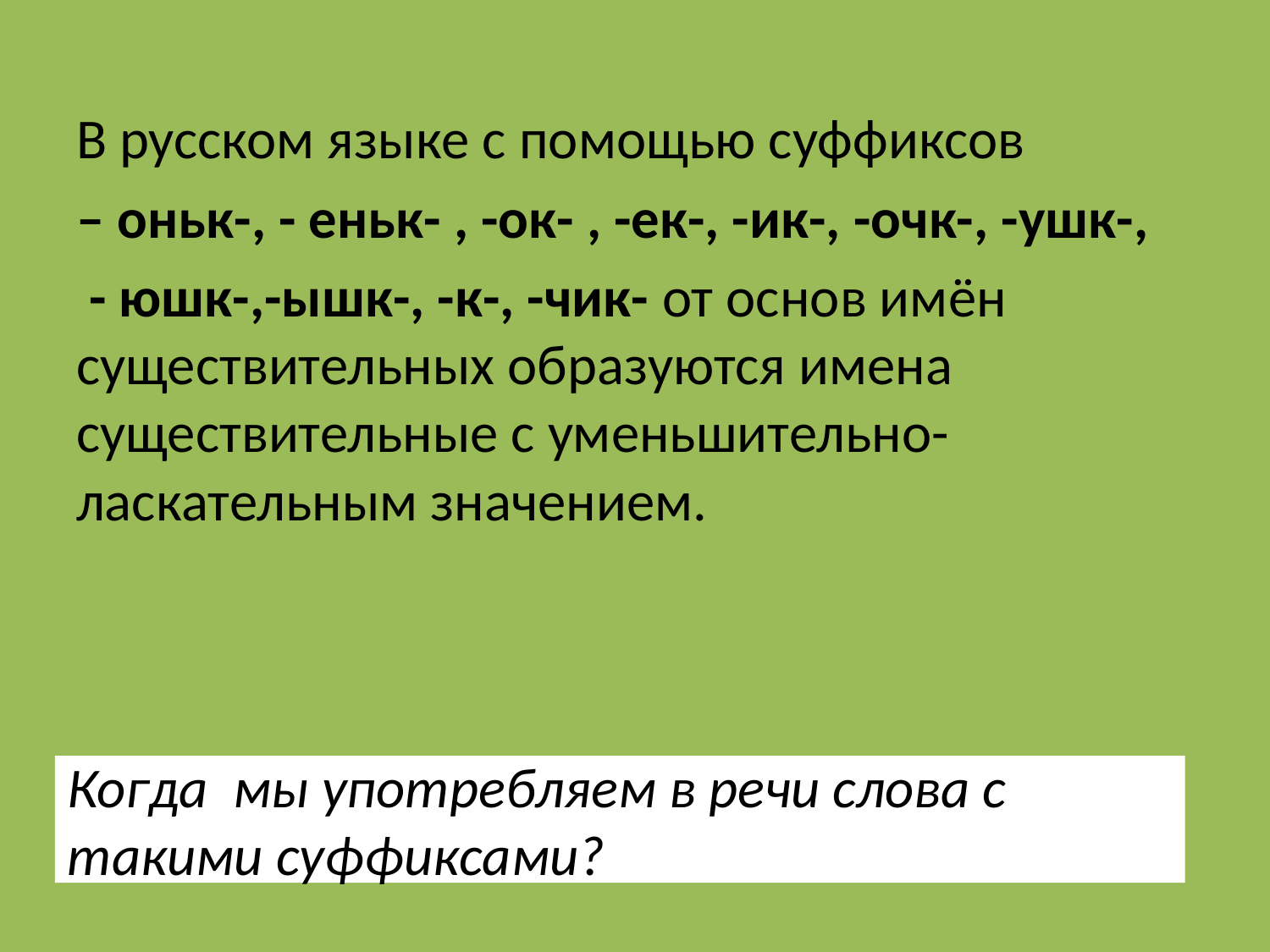

#
В русском языке с помощью суффиксов
– оньк-, - еньк- , -ок- , -ек-, -ик-, -очк-, -ушк-,
 - юшк-,-ышк-, -к-, -чик- от основ имён существительных образуются имена существительные с уменьшительно- ласкательным значением.

Когда  мы употребляем в речи слова с такими суффиксами?